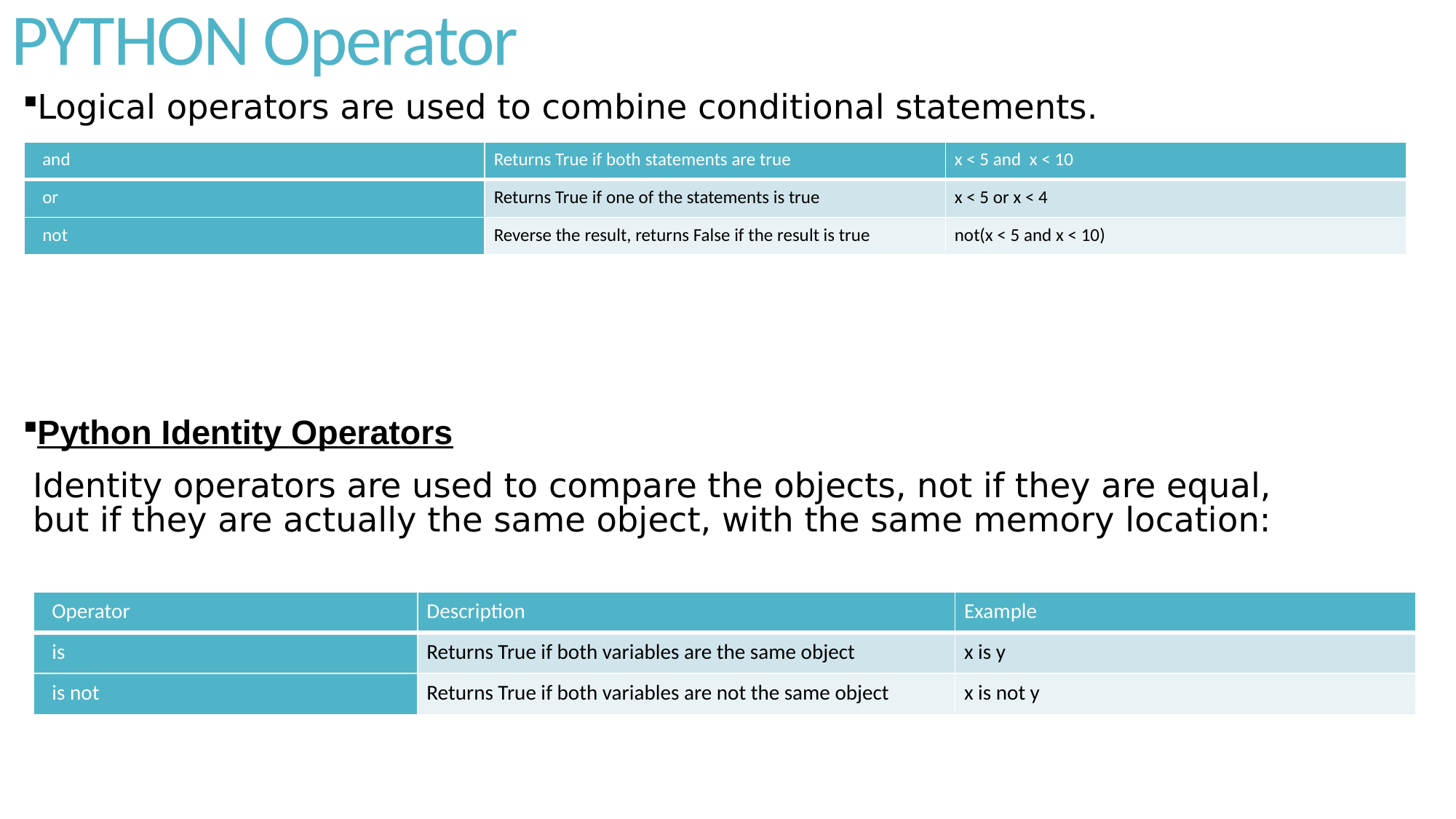

# PYTHON Operator
Logical operators are used to combine conditional statements.

Python Identity Operators
Identity operators are used to compare the objects, not if they are equal, but if they are actually the same object, with the same memory location:

| and | Returns True if both statements are true | x < 5 and  x < 10 |
| --- | --- | --- |
| or | Returns True if one of the statements is true | x < 5 or x < 4 |
| not | Reverse the result, returns False if the result is true | not(x < 5 and x < 10) |
| Operator | Description | Example |
| --- | --- | --- |
| is | Returns True if both variables are the same object | x is y |
| is not | Returns True if both variables are not the same object | x is not y |